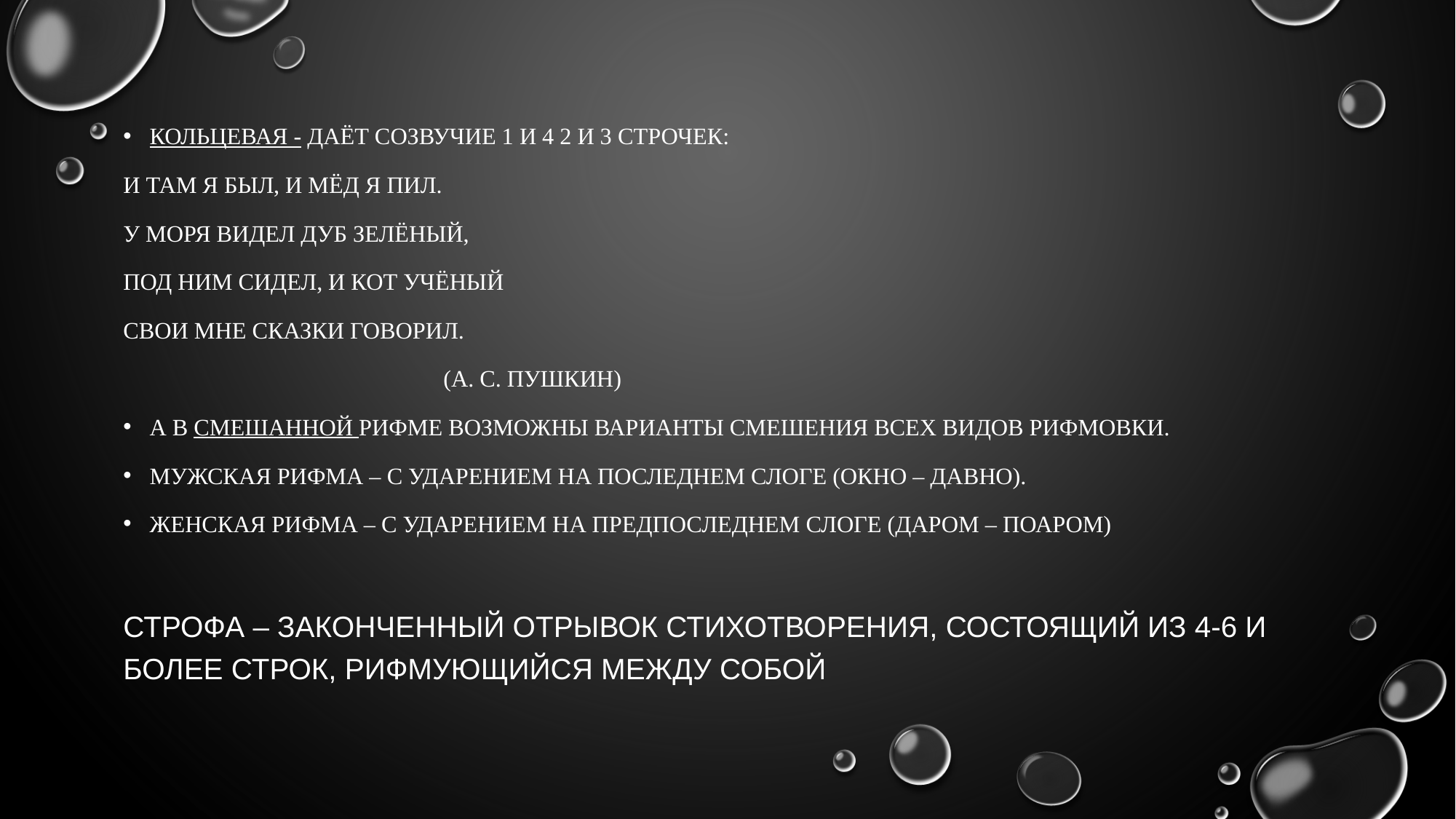

Кольцевая - даёт созвучие 1 и 4 2 и 3 строчек:
И там я был, и мёд я пил.
У моря видел дуб зелёный,
Под ним сидел, и кот учёный
Свои мне сказки говорил.
                                                       (А. С. Пушкин)
А в смешанной рифме возможны варианты смешения всех видов рифмовки.
Мужская рифма – с ударением на последнем слоге (окно – давно).
Женская рифма – с ударением на предпоследнем слоге (даром – поаром)

Строфа – законченный отрывок стихотворения, состоящий из 4-6 и более строк, рифмующийся между собой